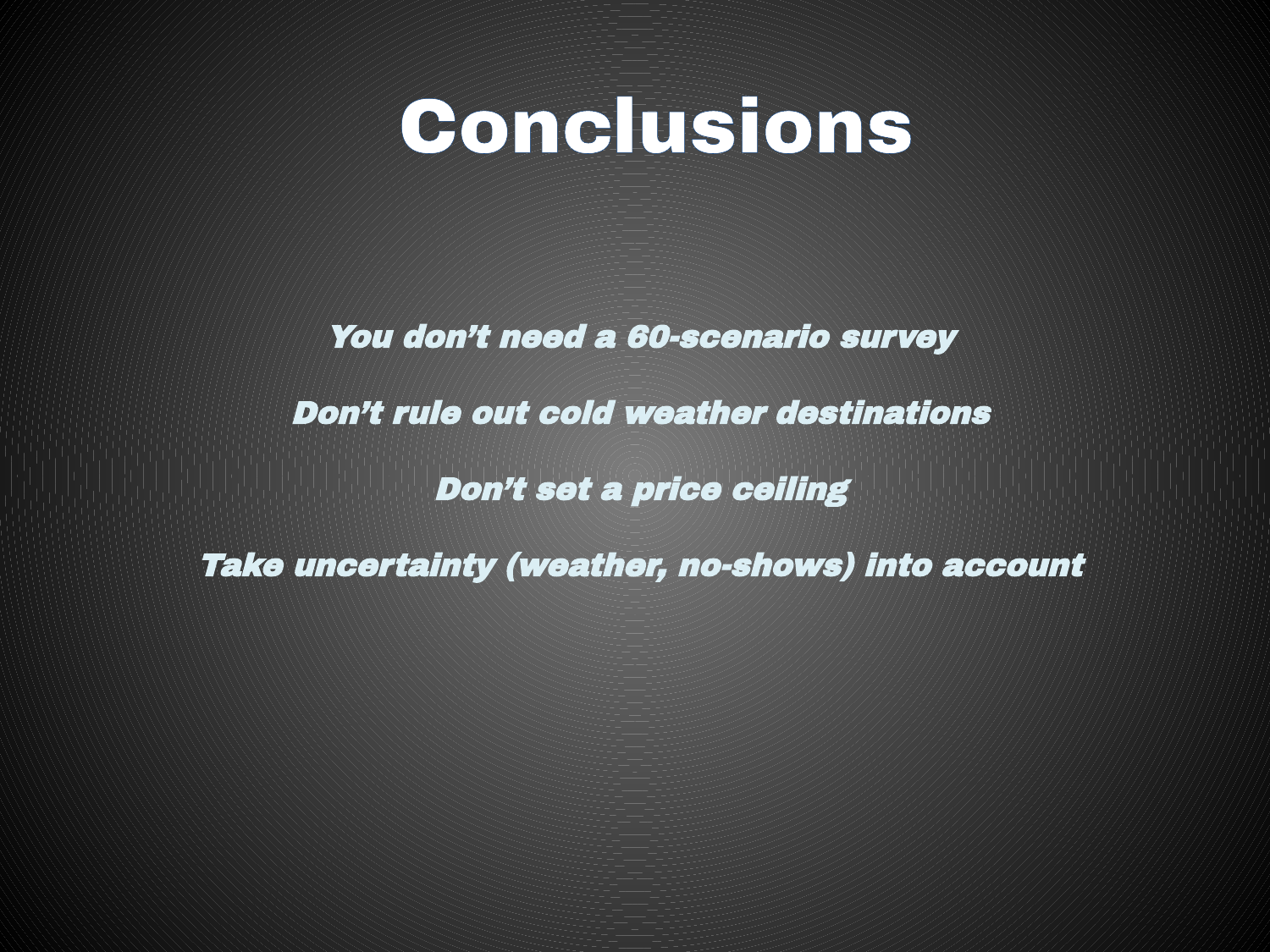

Conclusions
You don’t need a 60-scenario survey

Don’t rule out cold weather destinations

Don’t set a price ceiling

Take uncertainty (weather, no-shows) into account